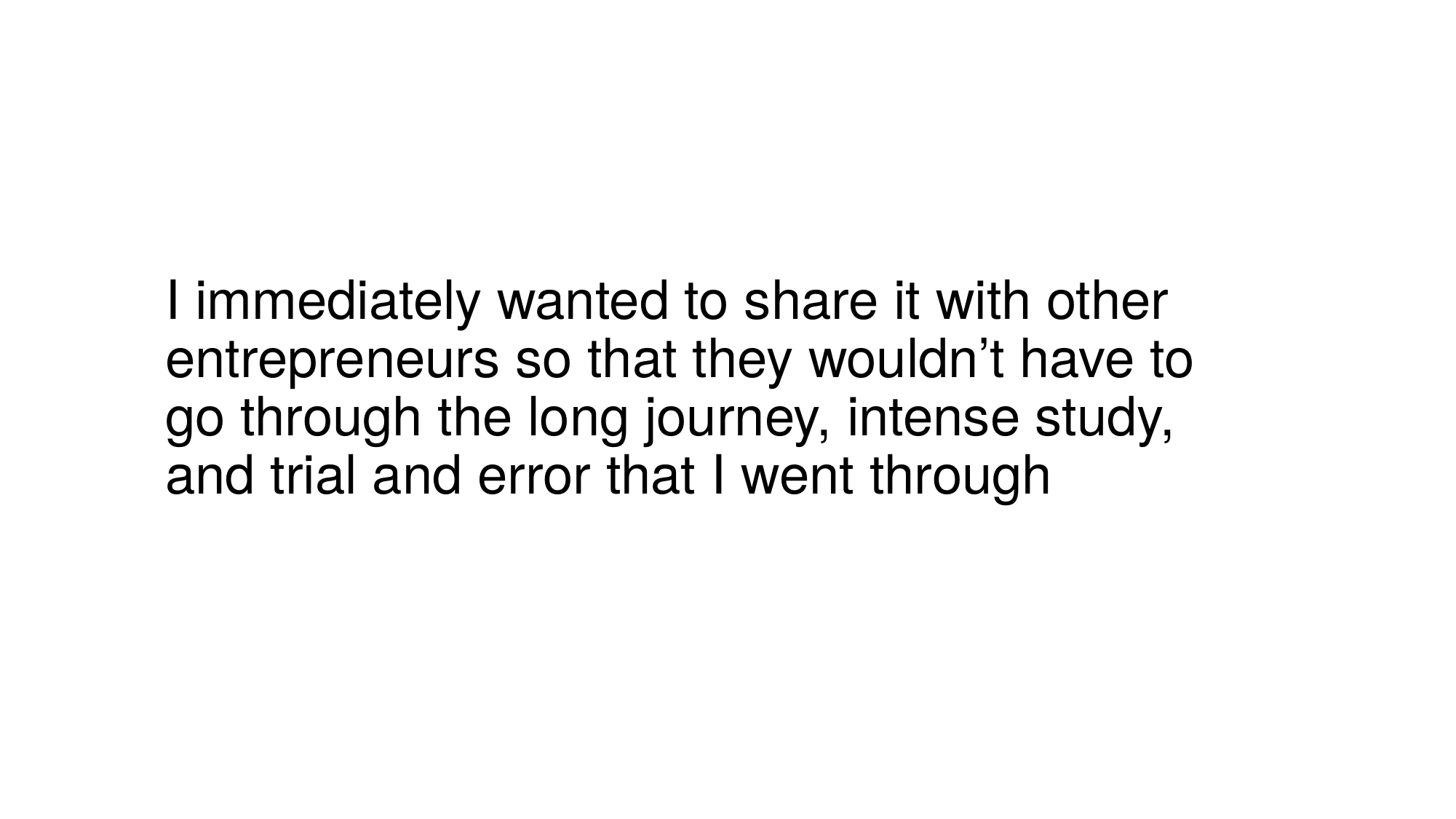

# I immediately wanted to share it with other entrepreneurs so that they wouldn’t have to go through the long journey, intense study, and trial and error that I went through